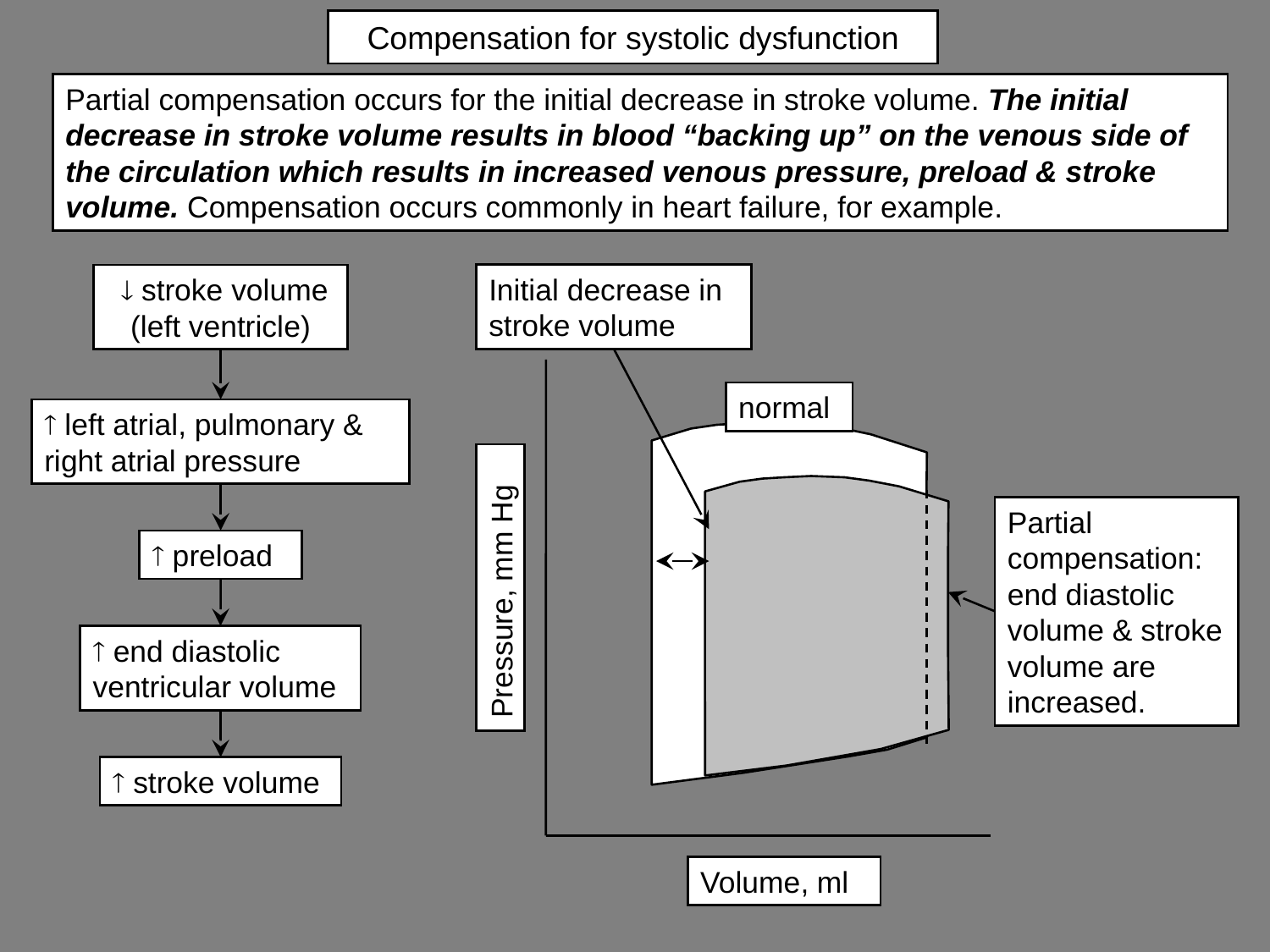

# Compensation for systolic dysfunction
Partial compensation occurs for the initial decrease in stroke volume. The initial decrease in stroke volume results in blood “backing up” on the venous side of the circulation which results in increased venous pressure, preload & stroke volume. Compensation occurs commonly in heart failure, for example.
 ↓ stroke volume (left ventricle)
↑ left atrial, pulmonary & right atrial pressure
↑ preload
↑ end diastolic ventricular volume
↑ stroke volume
Initial decrease in stroke volume
normal

Partial compensation: end diastolic volume & stroke volume are increased.
Pressure, mm Hg

Volume, ml